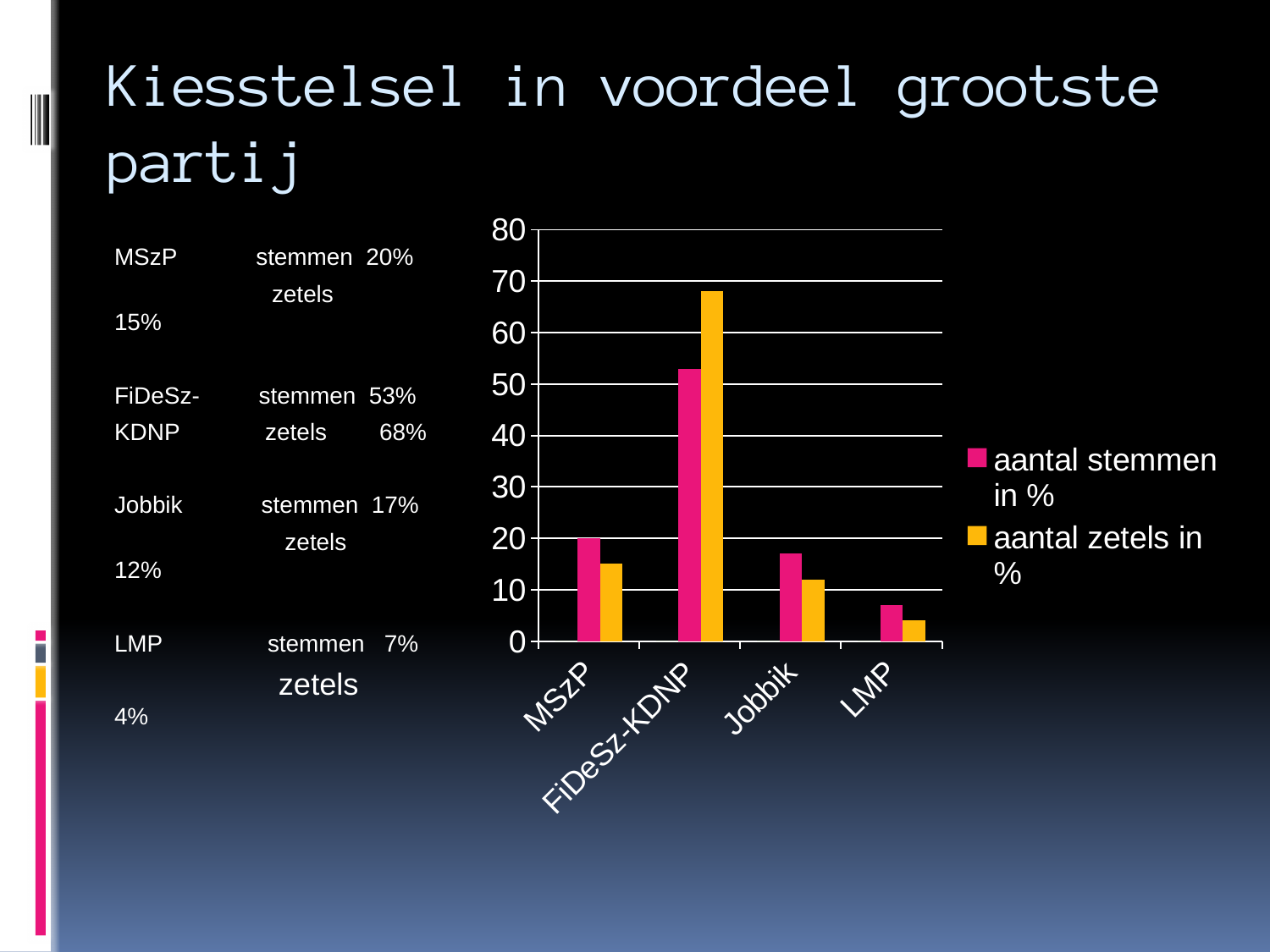

# Kiesstelsel in voordeel grootste partij

MSzP            stemmen  20%
                        zetels         15%

FiDeSz-         stemmen  53%
KDNP             zetels        68%

Jobbik            stemmen  17%
                          zetels        12%

LMP                stemmen   7%
                         zetels        4%

### Chart

| Category | Oszlop1 | aantal stemmen in % | aantal zetels in % |
|---|---|---|---|
| MSzP | 0.0 | 20.0 | 15.0 |
| FiDeSz-KDNP | 0.0 | 53.0 | 68.0 |
| Jobbik | 0.0 | 17.0 | 12.0 |
| LMP | 0.0 | 7.0 | 4.0 |